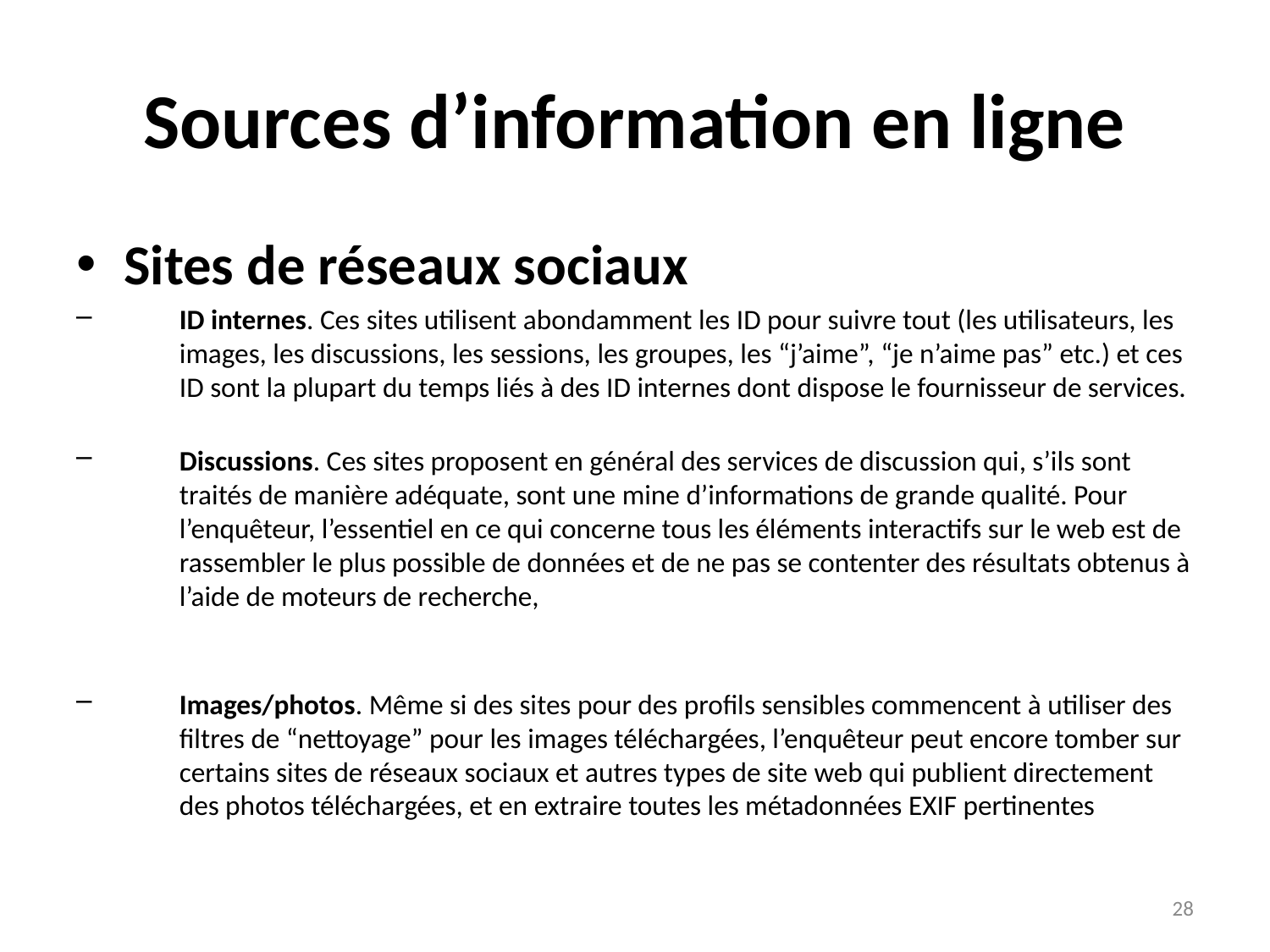

# Sources d’information en ligne
Sites de réseaux sociaux
ID internes. Ces sites utilisent abondamment les ID pour suivre tout (les utilisateurs, les images, les discussions, les sessions, les groupes, les “j’aime”, “je n’aime pas” etc.) et ces ID sont la plupart du temps liés à des ID internes dont dispose le fournisseur de services.
Discussions. Ces sites proposent en général des services de discussion qui, s’ils sont traités de manière adéquate, sont une mine d’informations de grande qualité. Pour l’enquêteur, l’essentiel en ce qui concerne tous les éléments interactifs sur le web est de rassembler le plus possible de données et de ne pas se contenter des résultats obtenus à l’aide de moteurs de recherche,

Images/photos. Même si des sites pour des profils sensibles commencent à utiliser des filtres de “nettoyage” pour les images téléchargées, l’enquêteur peut encore tomber sur certains sites de réseaux sociaux et autres types de site web qui publient directement des photos téléchargées, et en extraire toutes les métadonnées EXIF pertinentes

28